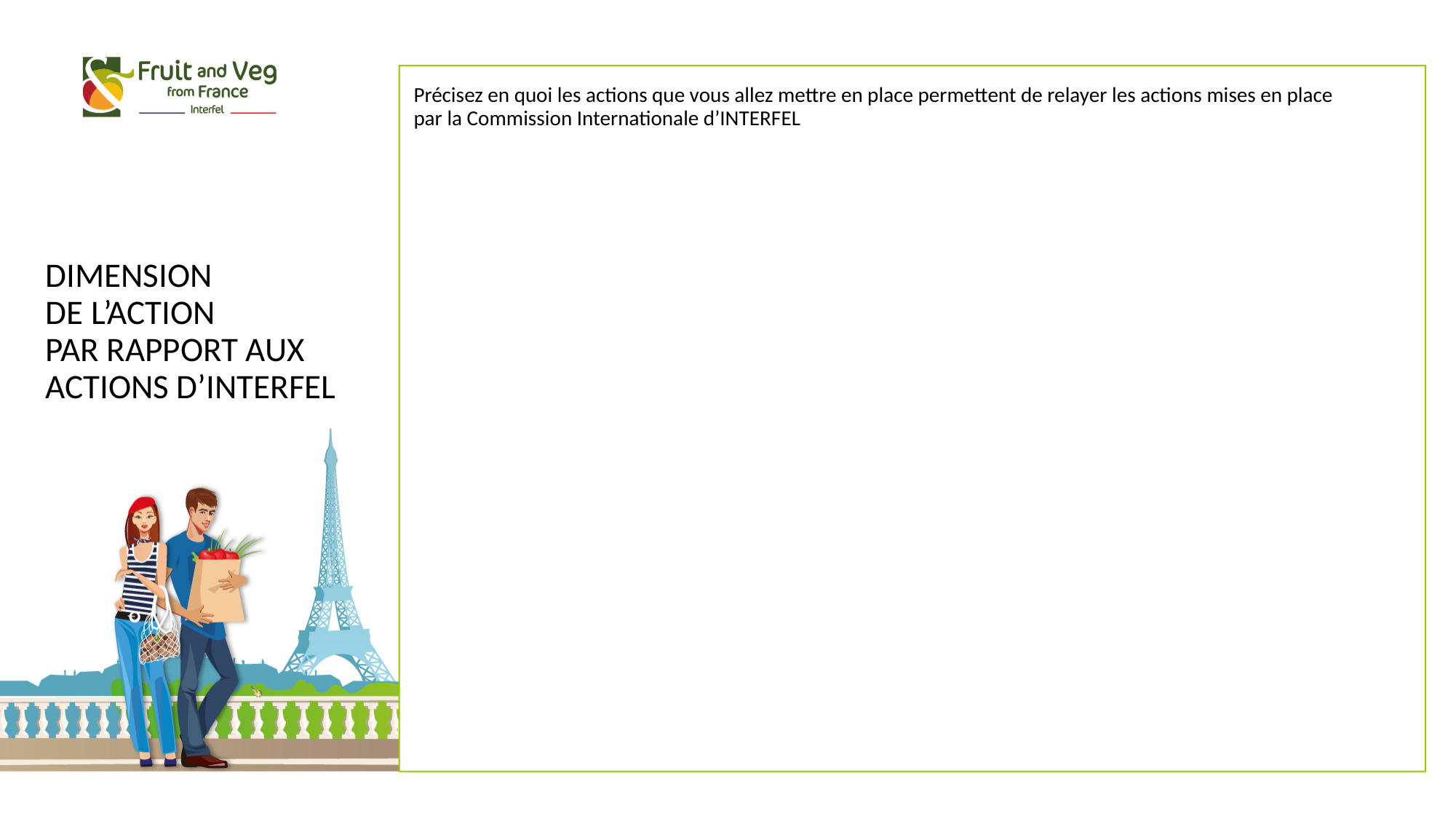

Précisez en quoi les actions que vous allez mettre en place permettent de relayer les actions mises en place par la Commission Internationale d’INTERFEL

# Dimension de l’action par rapport aux actions d’INTERFEL